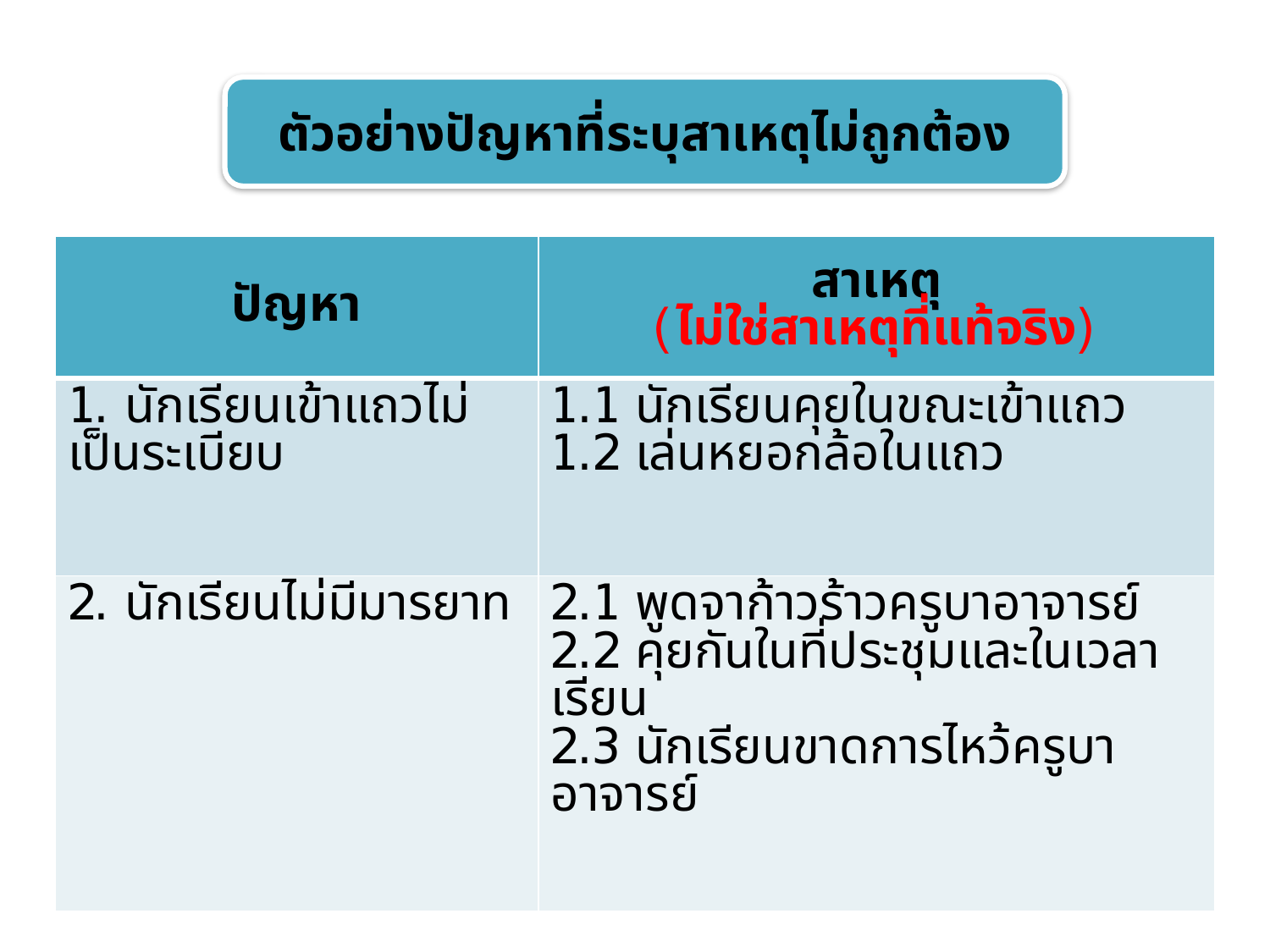

ตัวอย่างปัญหาที่ระบุสาเหตุไม่ถูกต้อง
| ปัญหา | สาเหตุ (ไม่ใช่สาเหตุที่แท้จริง) |
| --- | --- |
| 1. นักเรียนเข้าแถวไม่เป็นระเบียบ | 1.1 นักเรียนคุยในขณะเข้าแถว 1.2 เล่นหยอกล้อในแถว |
| 2. นักเรียนไม่มีมารยาท | 2.1 พูดจาก้าวร้าวครูบาอาจารย์ 2.2 คุยกันในที่ประชุมและในเวลาเรียน 2.3 นักเรียนขาดการไหว้ครูบาอาจารย์ |